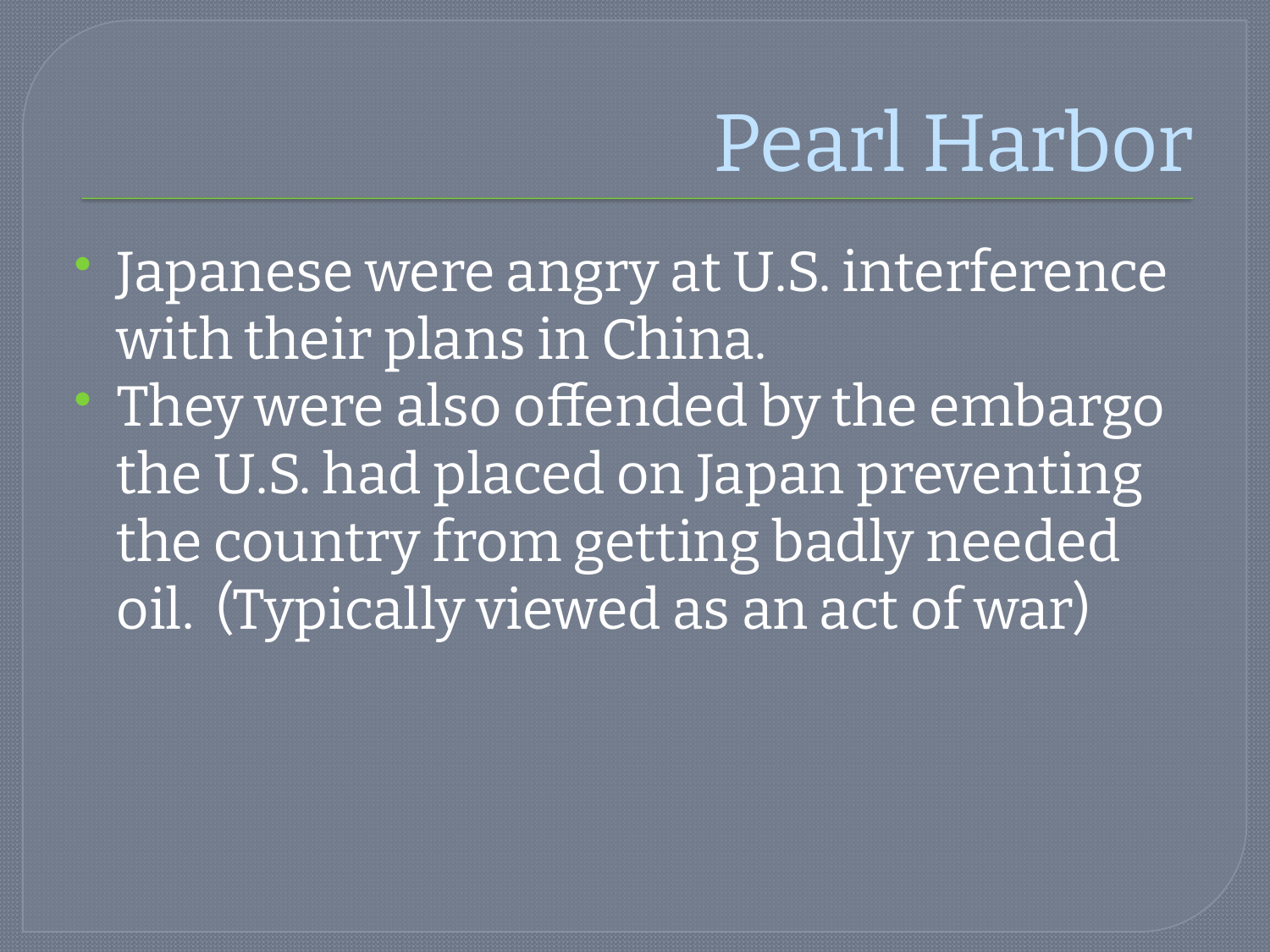

# Pearl Harbor
Japanese were angry at U.S. interference with their plans in China.
They were also offended by the embargo the U.S. had placed on Japan preventing the country from getting badly needed oil.  (Typically viewed as an act of war)